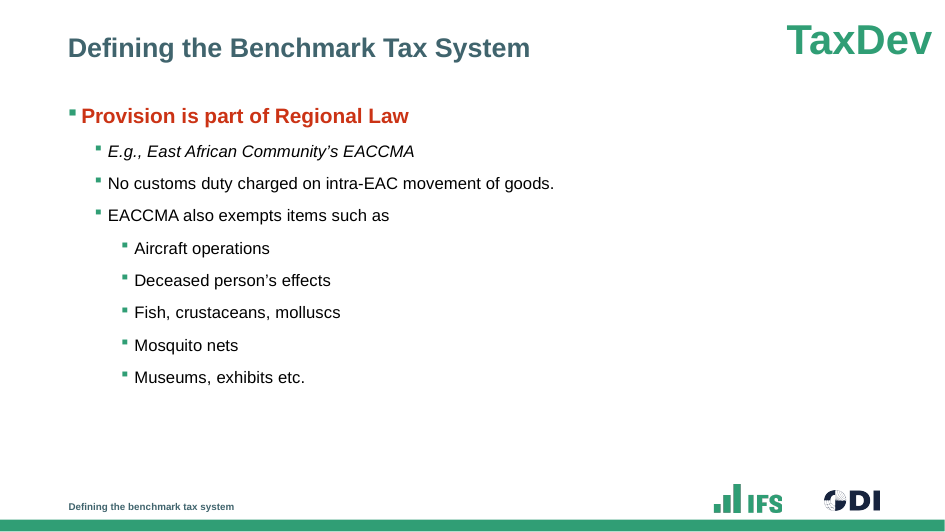

# Defining the Benchmark Tax System
Provision is part of Regional Law
E.g., East African Community’s EACCMA
No customs duty charged on intra-EAC movement of goods.
EACCMA also exempts items such as
Aircraft operations
Deceased person’s effects
Fish, crustaceans, molluscs
Mosquito nets
Museums, exhibits etc.

Defining the benchmark tax system